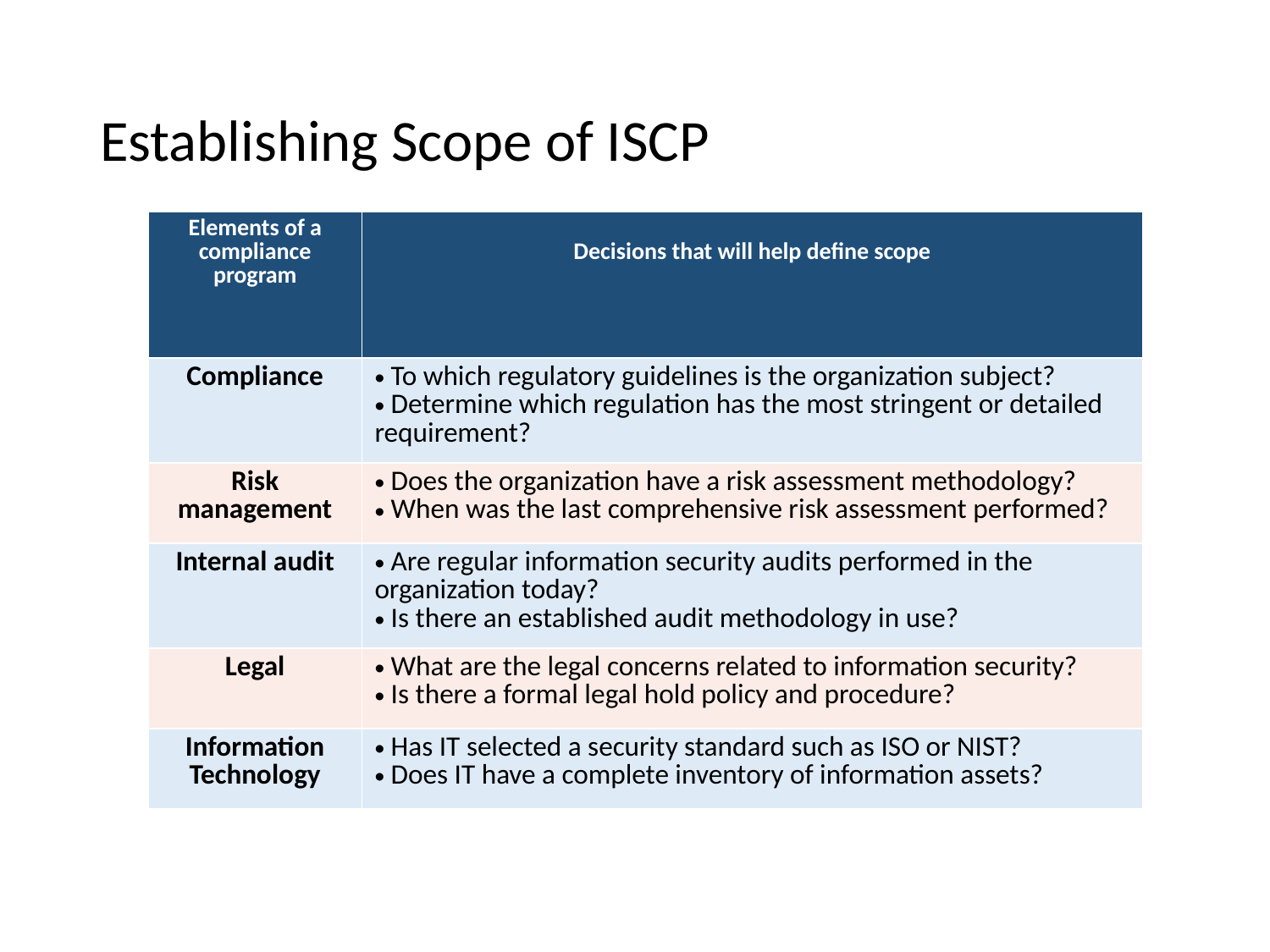

# Establishing Scope of ISCP
| Elements of a compliance program | Decisions that will help define scope |
| --- | --- |
| Compliance | To which regulatory guidelines is the organization subject? Determine which regulation has the most stringent or detailed requirement? |
| Risk management | Does the organization have a risk assessment methodology? When was the last comprehensive risk assessment performed? |
| Internal audit | Are regular information security audits performed in the organization today? Is there an established audit methodology in use? |
| Legal | What are the legal concerns related to information security? Is there a formal legal hold policy and procedure? |
| Information Technology | Has IT selected a security standard such as ISO or NIST? Does IT have a complete inventory of information assets? |